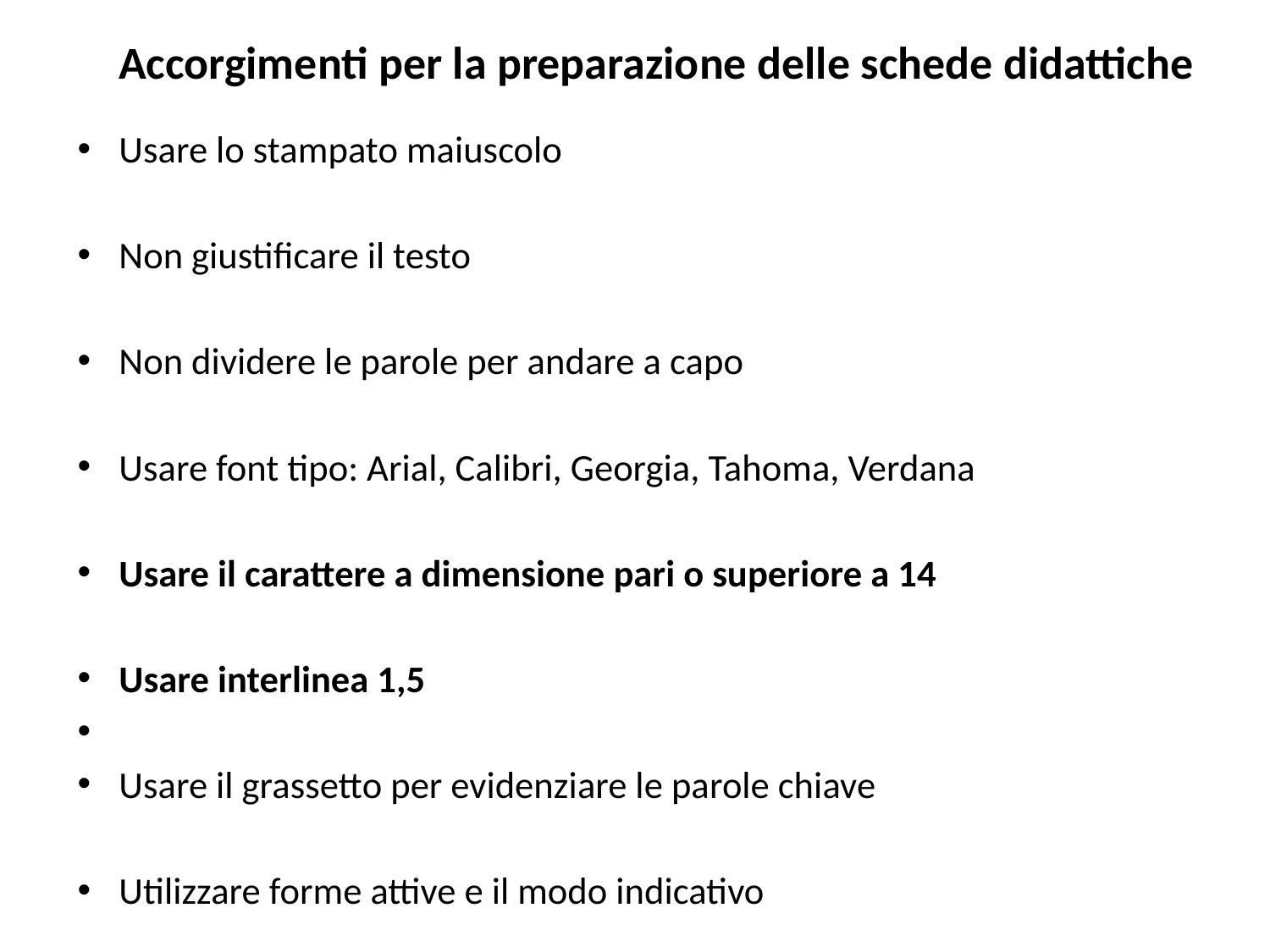

# Accorgimenti per la preparazione delle schede didattiche
Usare lo stampato maiuscolo

Non giustificare il testo

Non dividere le parole per andare a capo

Usare font tipo: Arial, Calibri, Georgia, Tahoma, Verdana

Usare il carattere a dimensione pari o superiore a 14

Usare interlinea 1,5

Usare il grassetto per evidenziare le parole chiave

Utilizzare forme attive e il modo indicativo